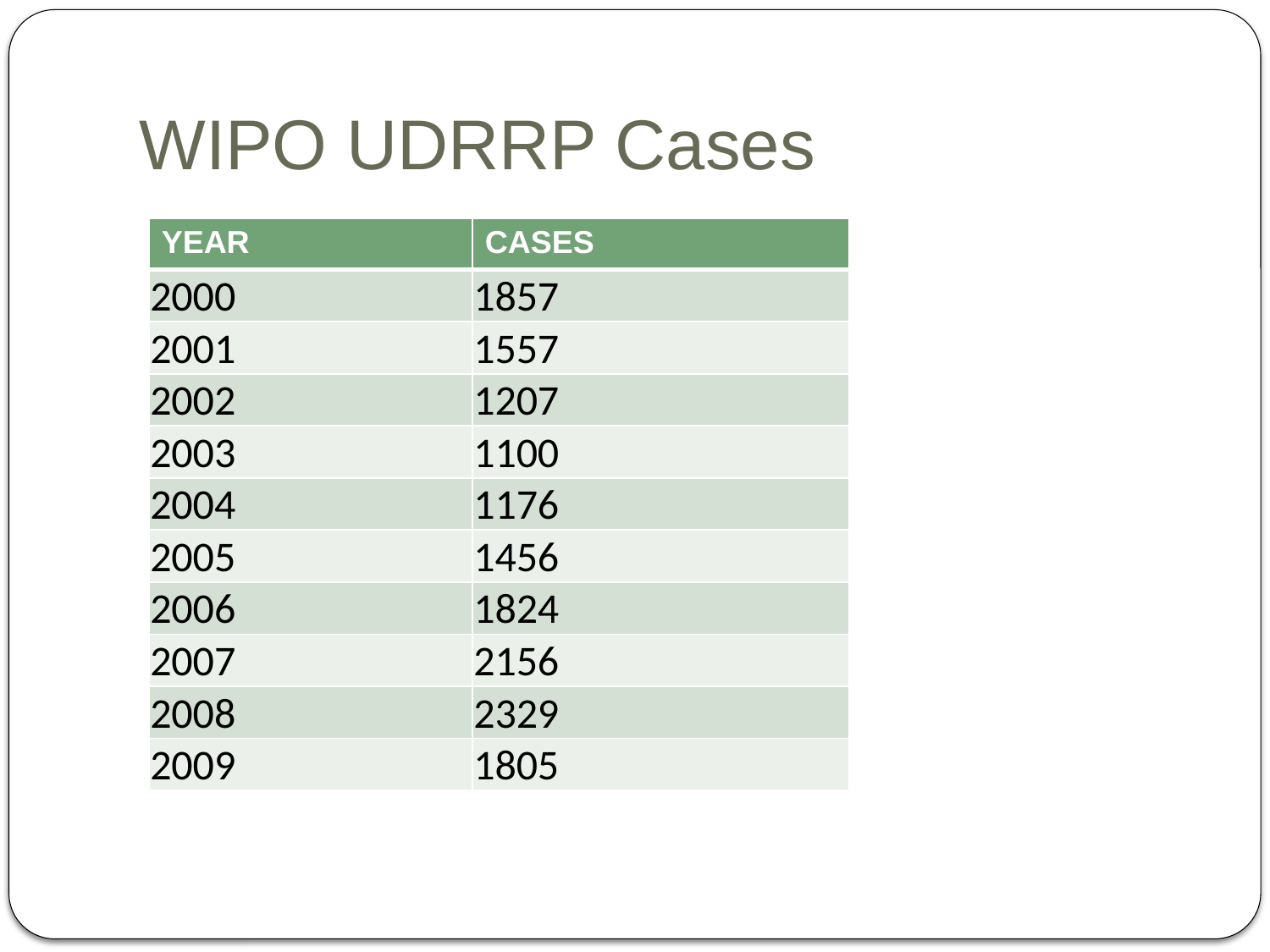

# WIPO UDRRP Cases
| YEAR | CASES |
| --- | --- |
| 2000 | 1857 |
| 2001 | 1557 |
| 2002 | 1207 |
| 2003 | 1100 |
| 2004 | 1176 |
| 2005 | 1456 |
| 2006 | 1824 |
| 2007 | 2156 |
| 2008 | 2329 |
| 2009 | 1805 |